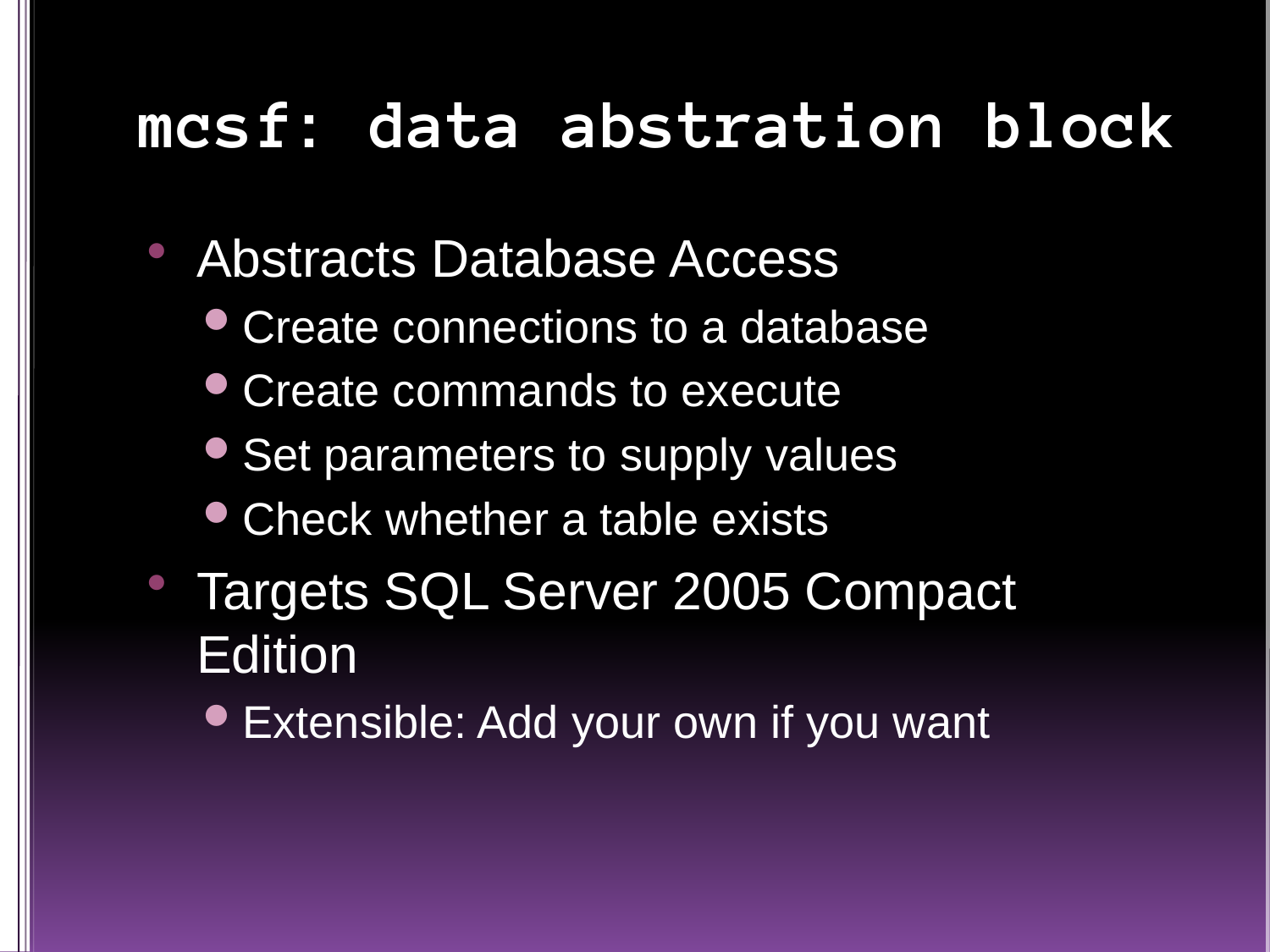

# mcsf: data abstration block
Abstracts Database Access
Create connections to a database
Create commands to execute
Set parameters to supply values
Check whether a table exists
Targets SQL Server 2005 Compact Edition
Extensible: Add your own if you want